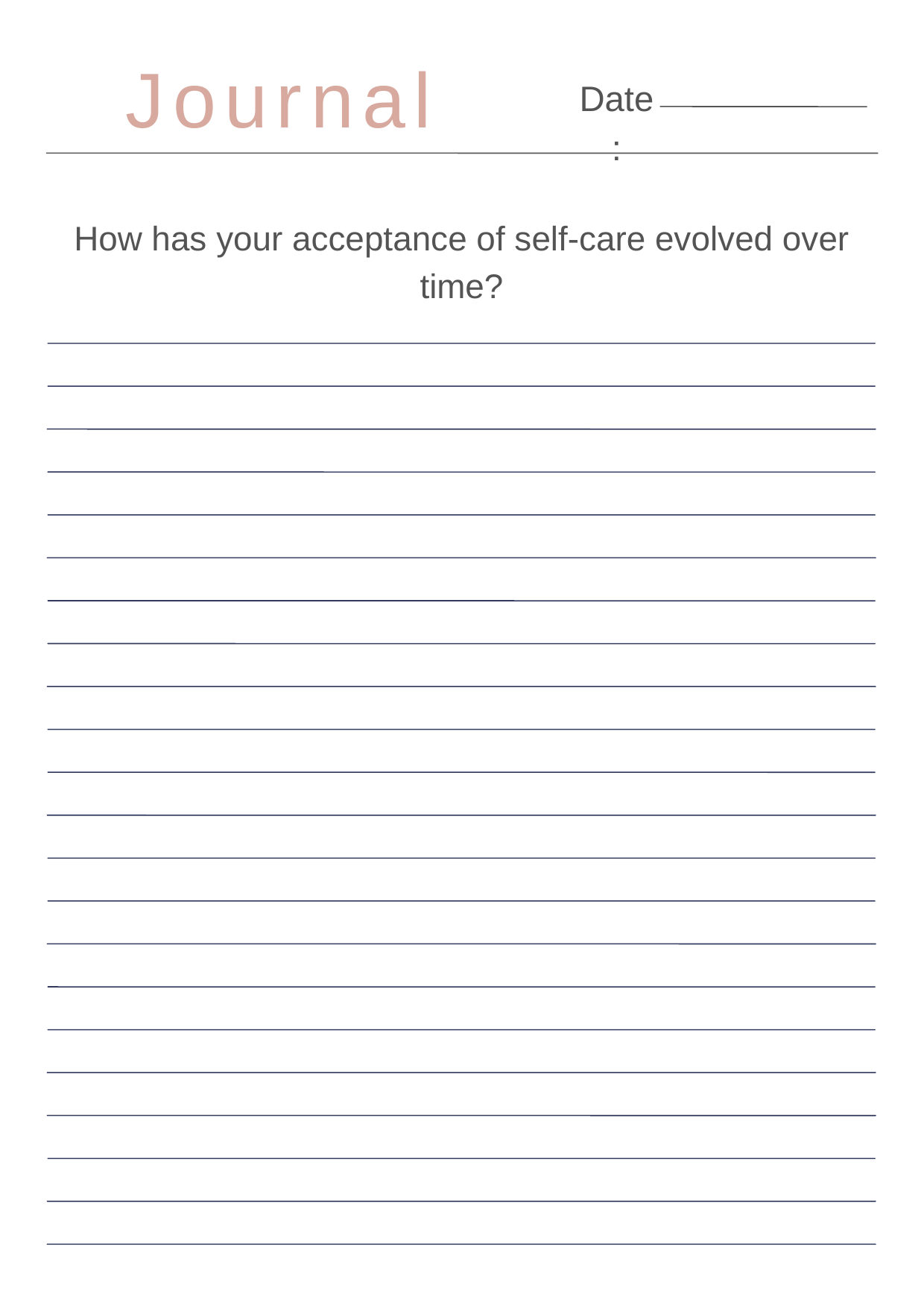

Journal
Date:

How has your acceptance of self-care evolved over time?